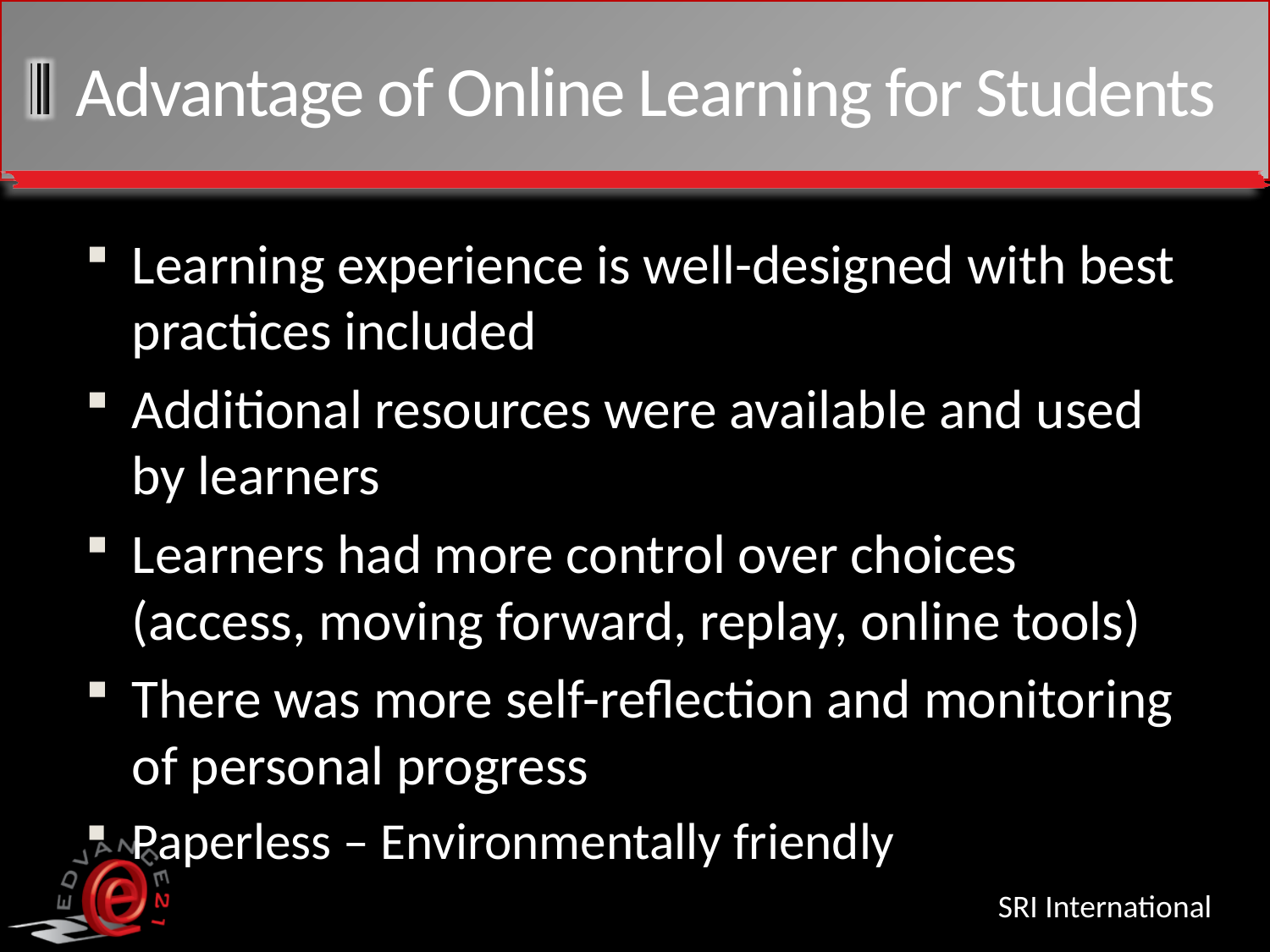

# Advantage of Online Learning for Students
Learning experience is well-designed with best practices included
Additional resources were available and used by learners
Learners had more control over choices (access, moving forward, replay, online tools)
There was more self-reflection and monitoring of personal progress
Paperless – Environmentally friendly
SRI International